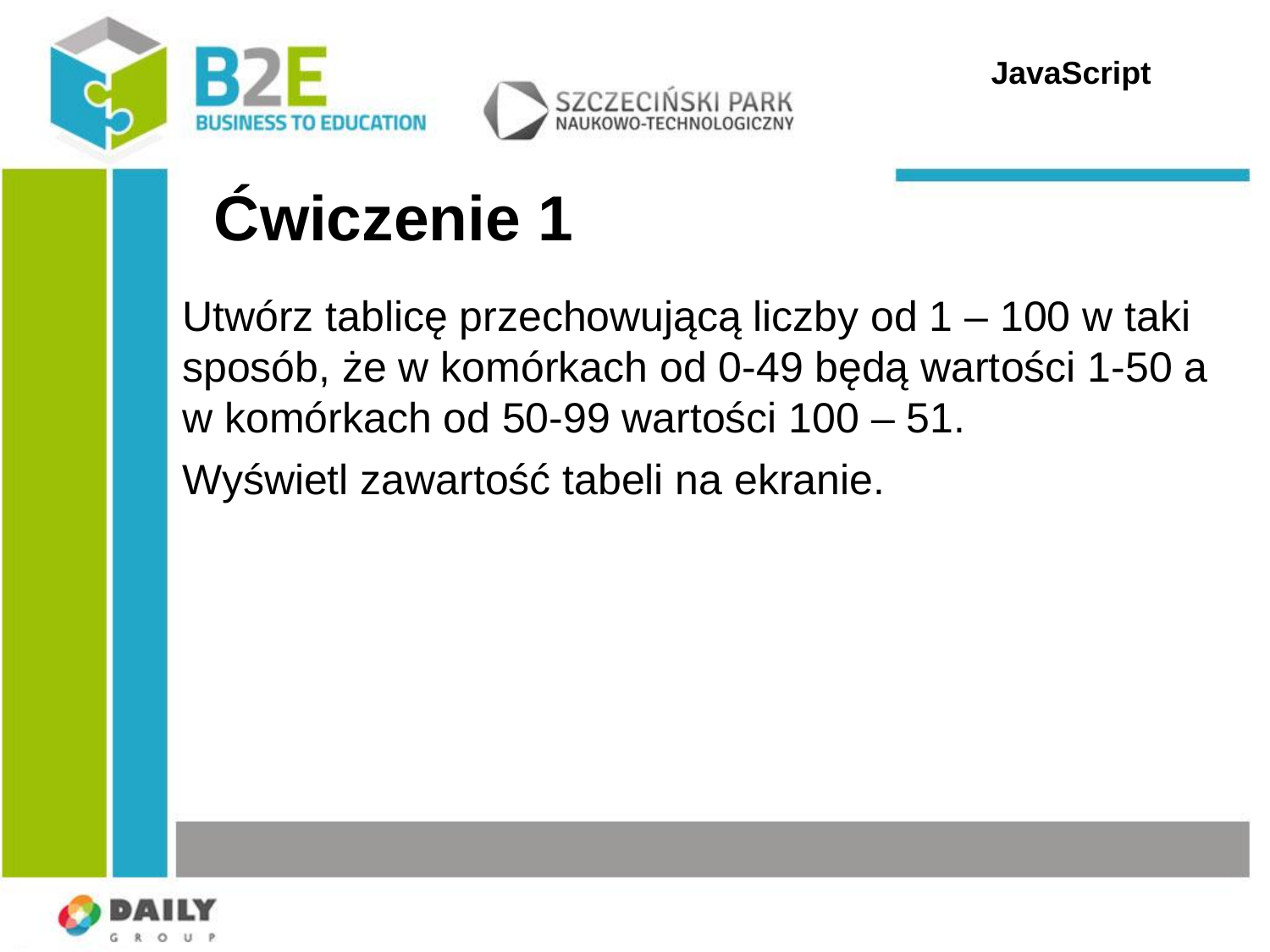

JavaScript
Ćwiczenie 1
Utwórz tablicę przechowującą liczby od 1 – 100 w taki sposób, że w komórkach od 0-49 będą wartości 1-50 a w komórkach od 50-99 wartości 100 – 51.
Wyświetl zawartość tabeli na ekranie.